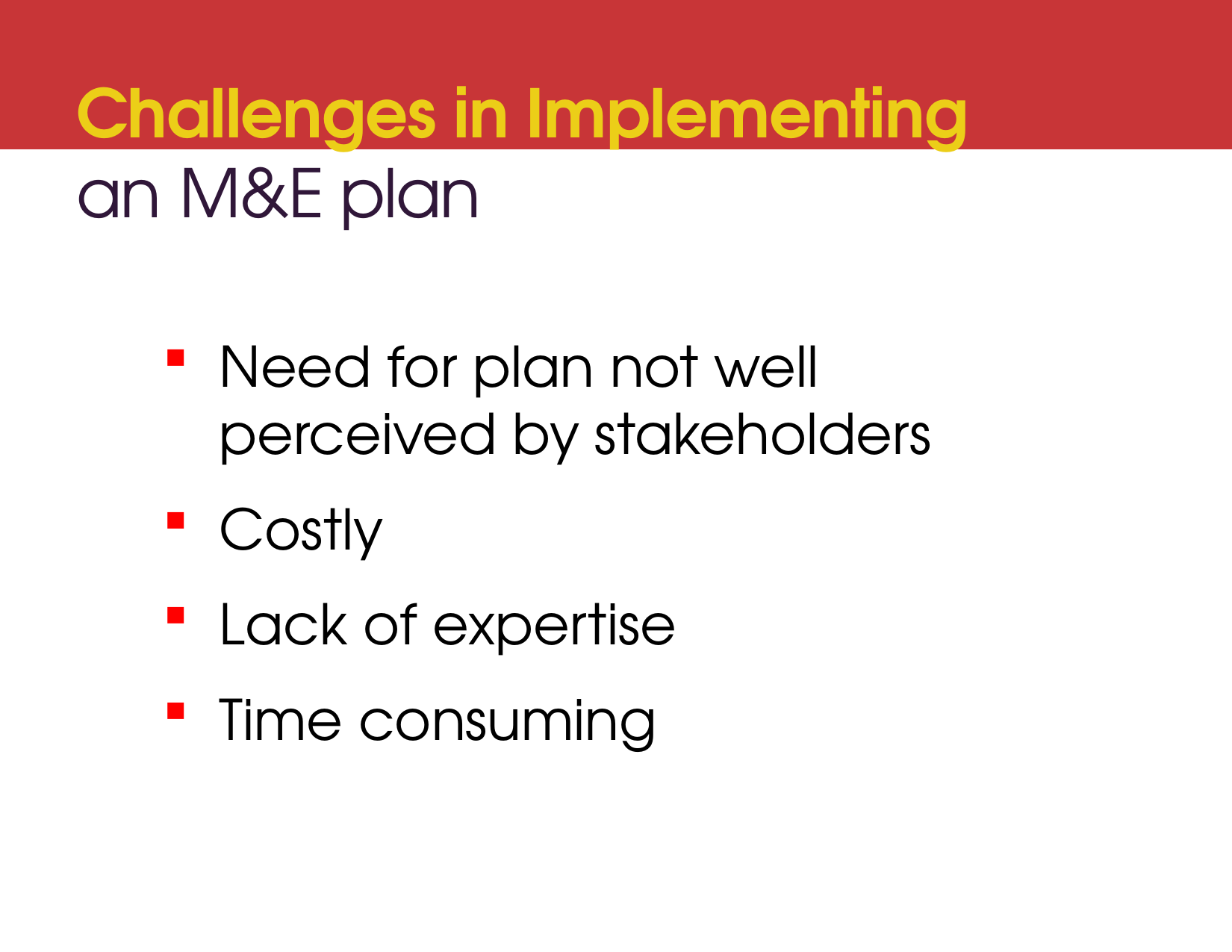

#
Challenges in Implementing
an M&E plan
Need for plan not well perceived by stakeholders
Costly
Lack of expertise
Time consuming